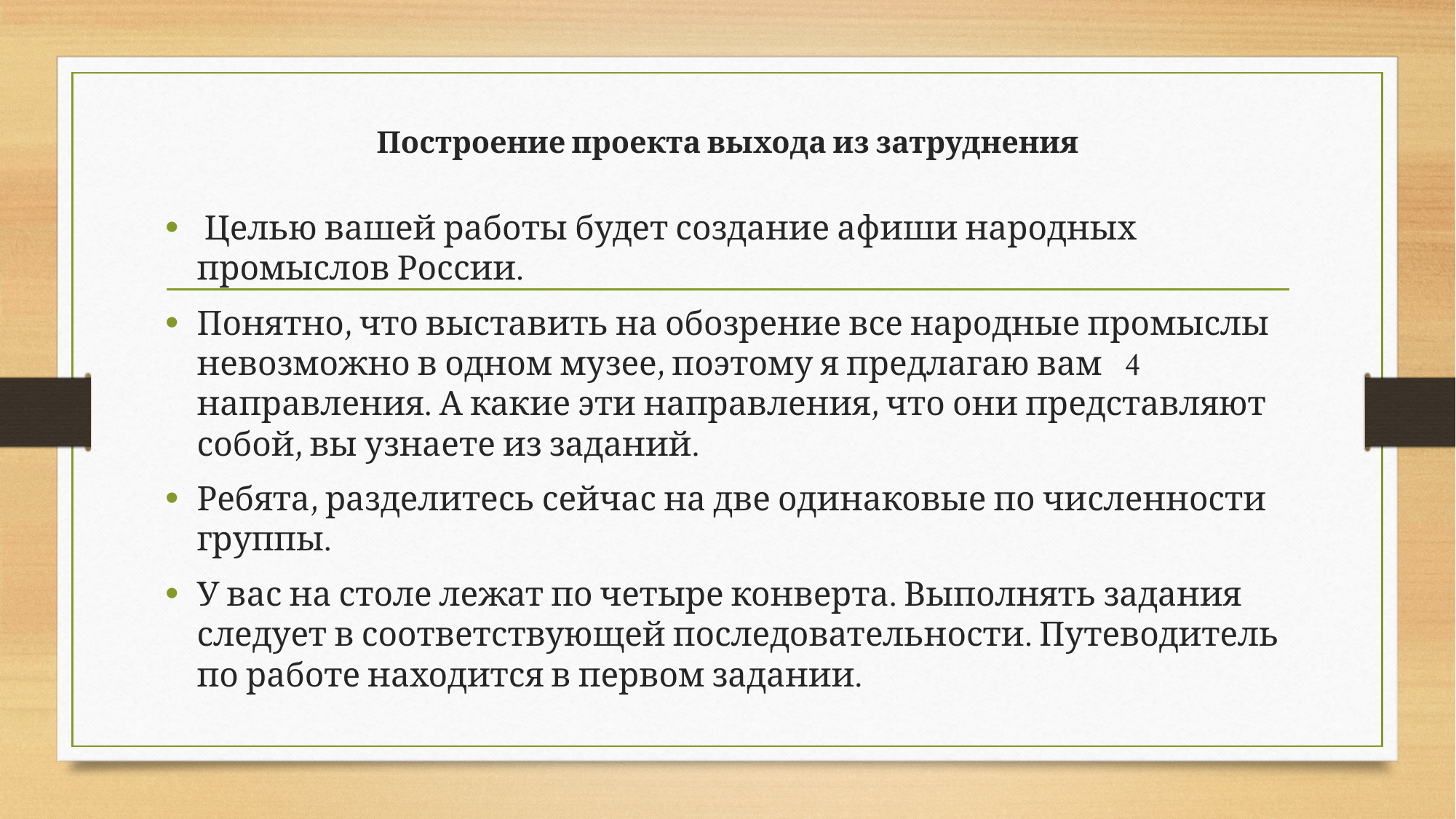

# Построение проекта выхода из затруднения
 Целью вашей работы будет создание афиши народных промыслов России.
Понятно, что выставить на обозрение все народные промыслы невозможно в одном музее, поэтому я предлагаю вам   4 направления. А какие эти направления, что они представляют собой, вы узнаете из заданий.
Ребята, разделитесь сейчас на две одинаковые по численности группы.
У вас на столе лежат по четыре конверта. Выполнять задания следует в соответствующей последовательности. Путеводитель по работе находится в первом задании.